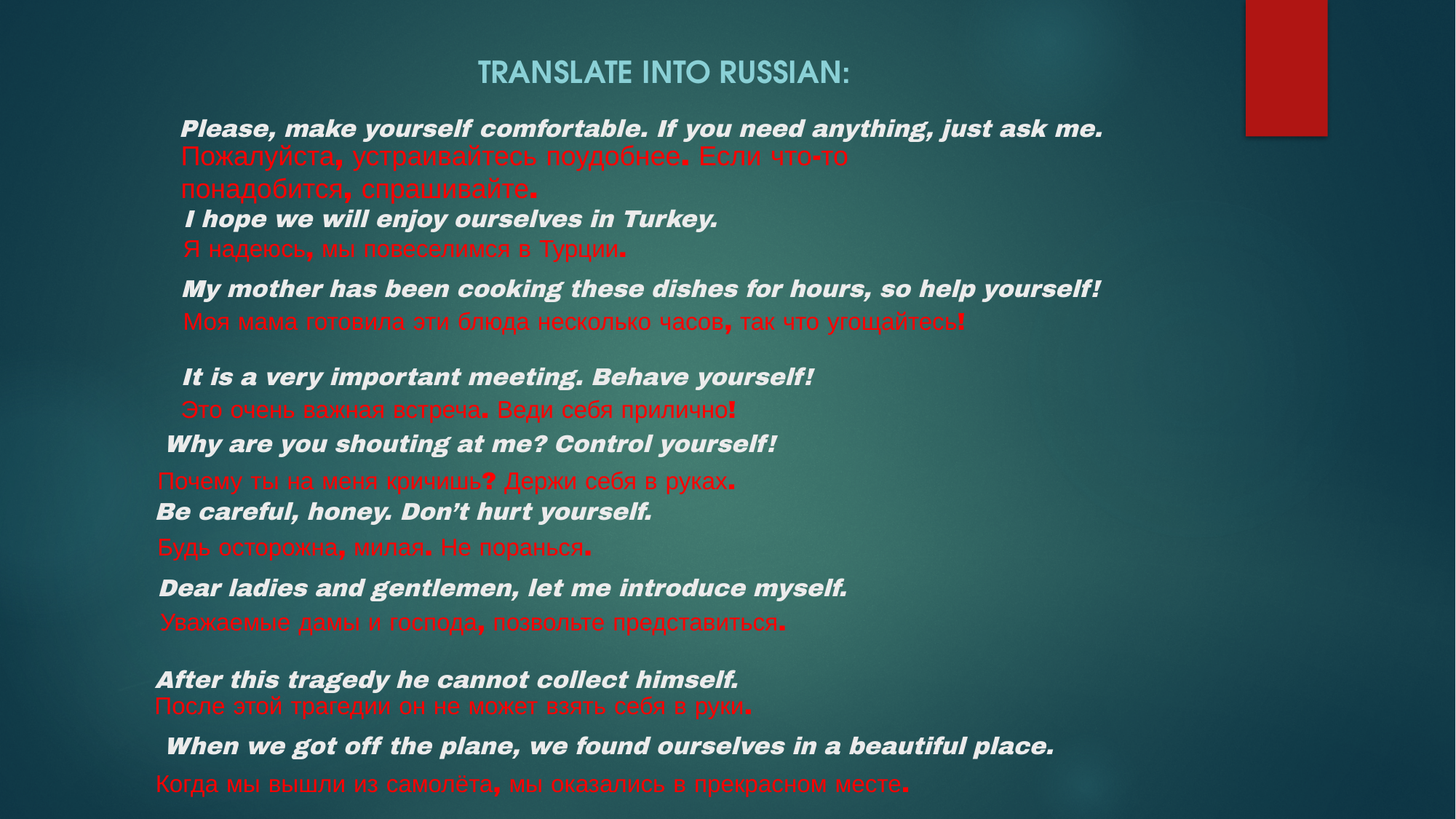

Translate into Russian:
Please, make yourself comfortable. If you need anything, just ask me.
Пожалуйста, устраивайтесь поудобнее. Если что-то понадобится, спрашивайте.
I hope we will enjoy ourselves in Turkey.
Я надеюсь, мы повеселимся в Турции.
My mother has been cooking these dishes for hours, so help yourself!
Моя мама готовила эти блюда несколько часов, так что угощайтесь!
It is a very important meeting. Behave yourself!
Это очень важная встреча. Веди себя прилично!
Why are you shouting at me? Control yourself!
Почему ты на меня кричишь? Держи себя в руках.
Be careful, honey. Don’t hurt yourself.
Будь осторожна, милая. Не поранься.
Dear ladies and gentlemen, let me introduce myself.
Уважаемые дамы и господа, позвольте представиться.
After this tragedy he cannot collect himself.
После этой трагедии он не может взять себя в руки.
When we got off the plane, we found ourselves in a beautiful place.
# Когда мы вышли из самолёта, мы оказались в прекрасном месте.